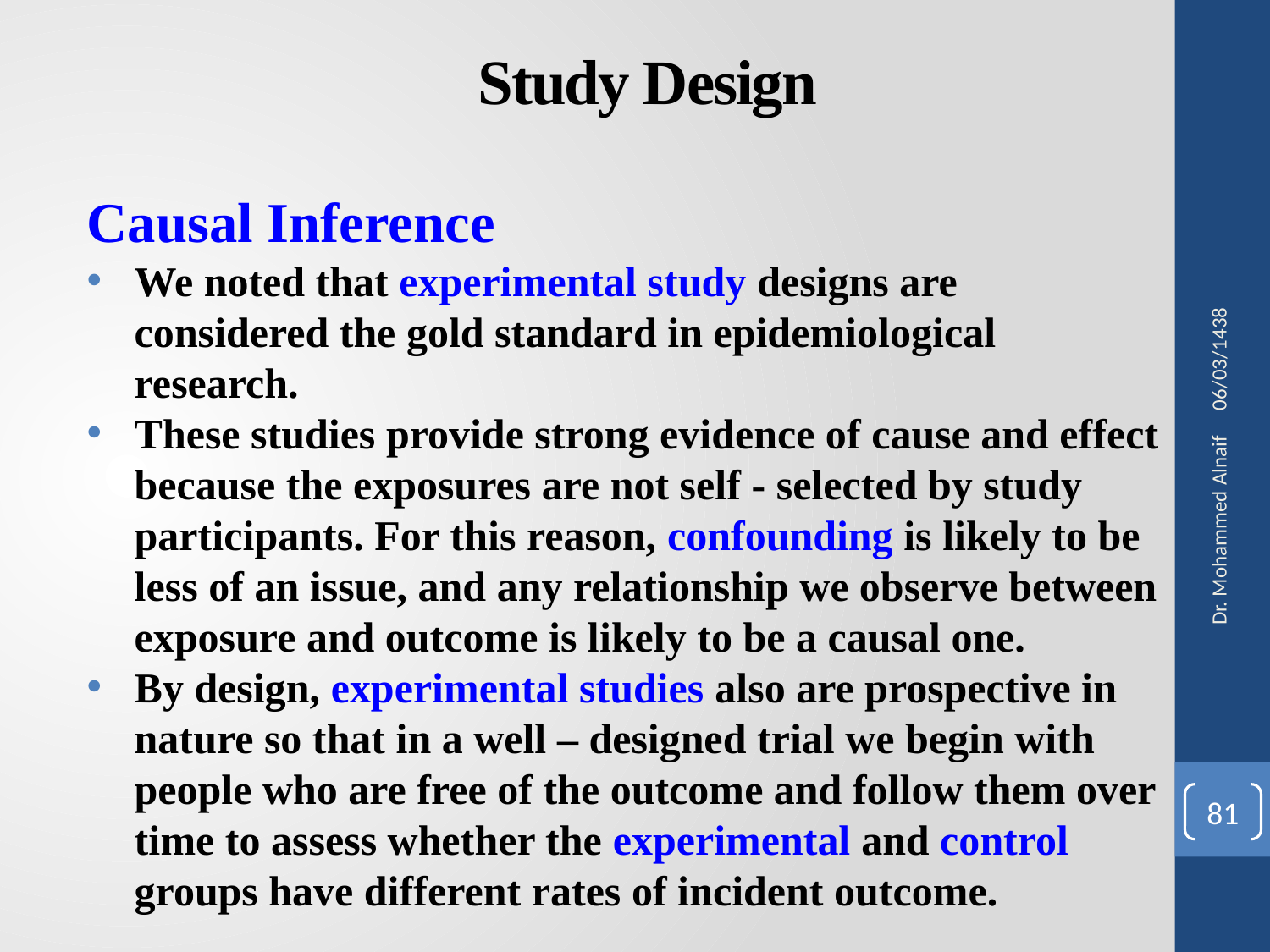

# Study Design
Causal Inference
We noted that experimental study designs are considered the gold standard in epidemiological research.
These studies provide strong evidence of cause and effect because the exposures are not self - selected by study participants. For this reason, confounding is likely to be less of an issue, and any relationship we observe between exposure and outcome is likely to be a causal one.
By design, experimental studies also are prospective in nature so that in a well – designed trial we begin with people who are free of the outcome and follow them over time to assess whether the experimental and control groups have different rates of incident outcome.
06/03/1438
Dr. Mohammed Alnaif
81